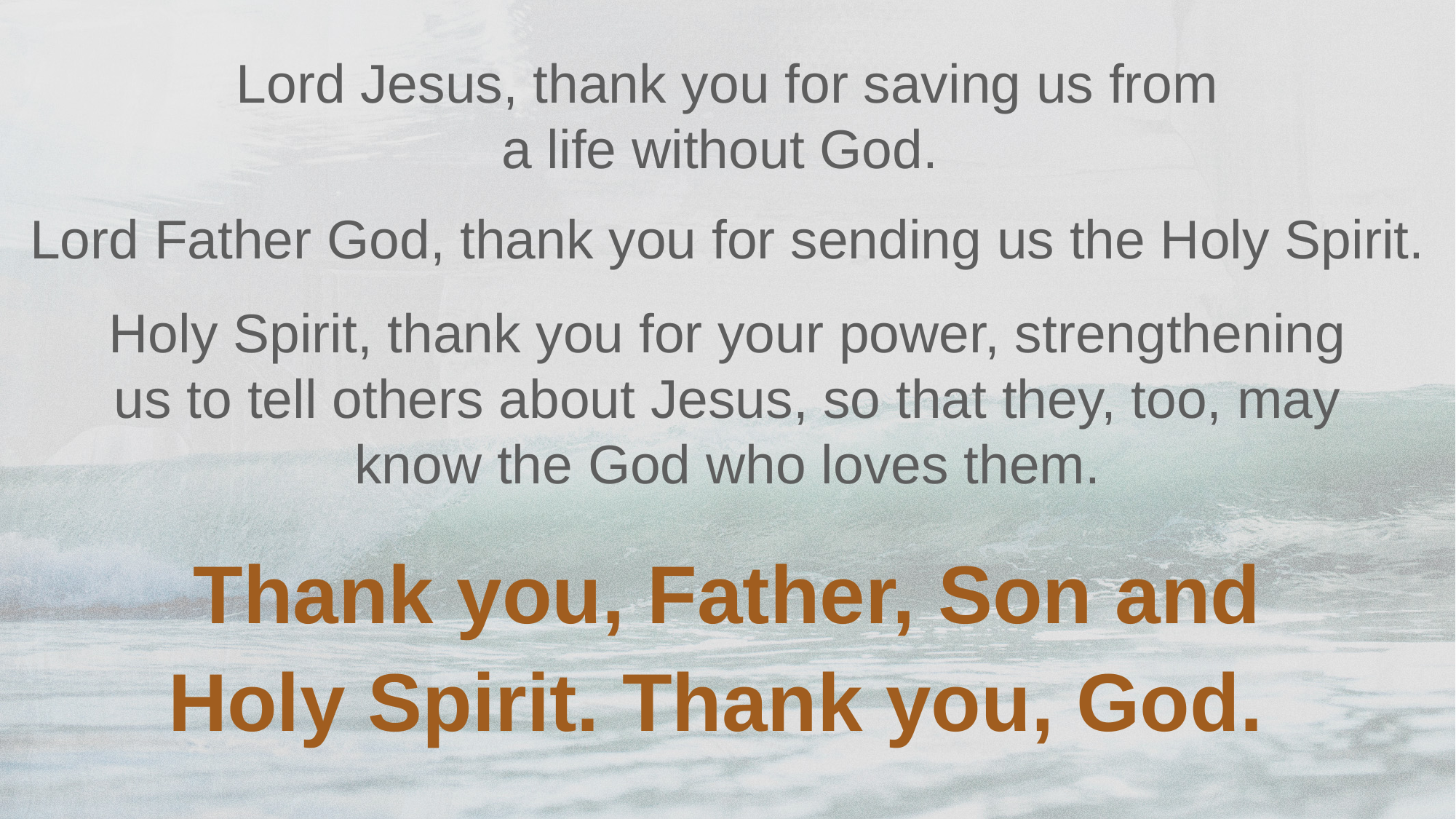

Lord Jesus, thank you for saving us from a life without God.
Lord Father God, thank you for sending us the Holy Spirit.
Holy Spirit, thank you for your power, strengthening us to tell others about Jesus, so that they, too, may know the God who loves them.
Thank you, Father, Son and Holy Spirit. Thank you, God.